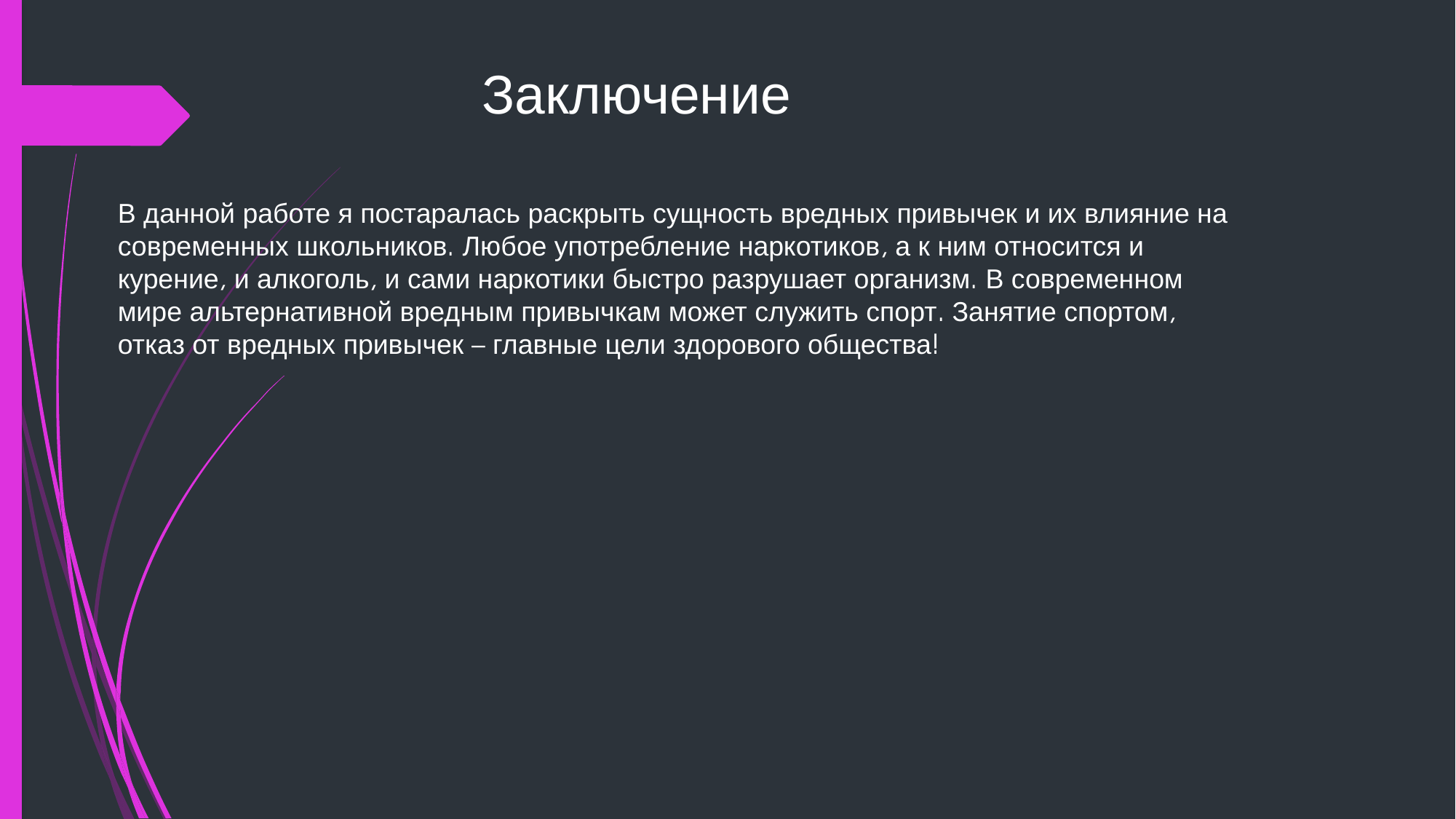

# Заключение
В данной работе я постаралась раскрыть сущность вредных привычек и их влияние на современных школьников. Любое употребление наркотиков, а к ним относится и курение, и алкоголь, и сами наркотики быстро разрушает организм. В современном мире альтернативной вредным привычкам может служить спорт. Занятие спортом, отказ от вредных привычек – главные цели здорового общества!